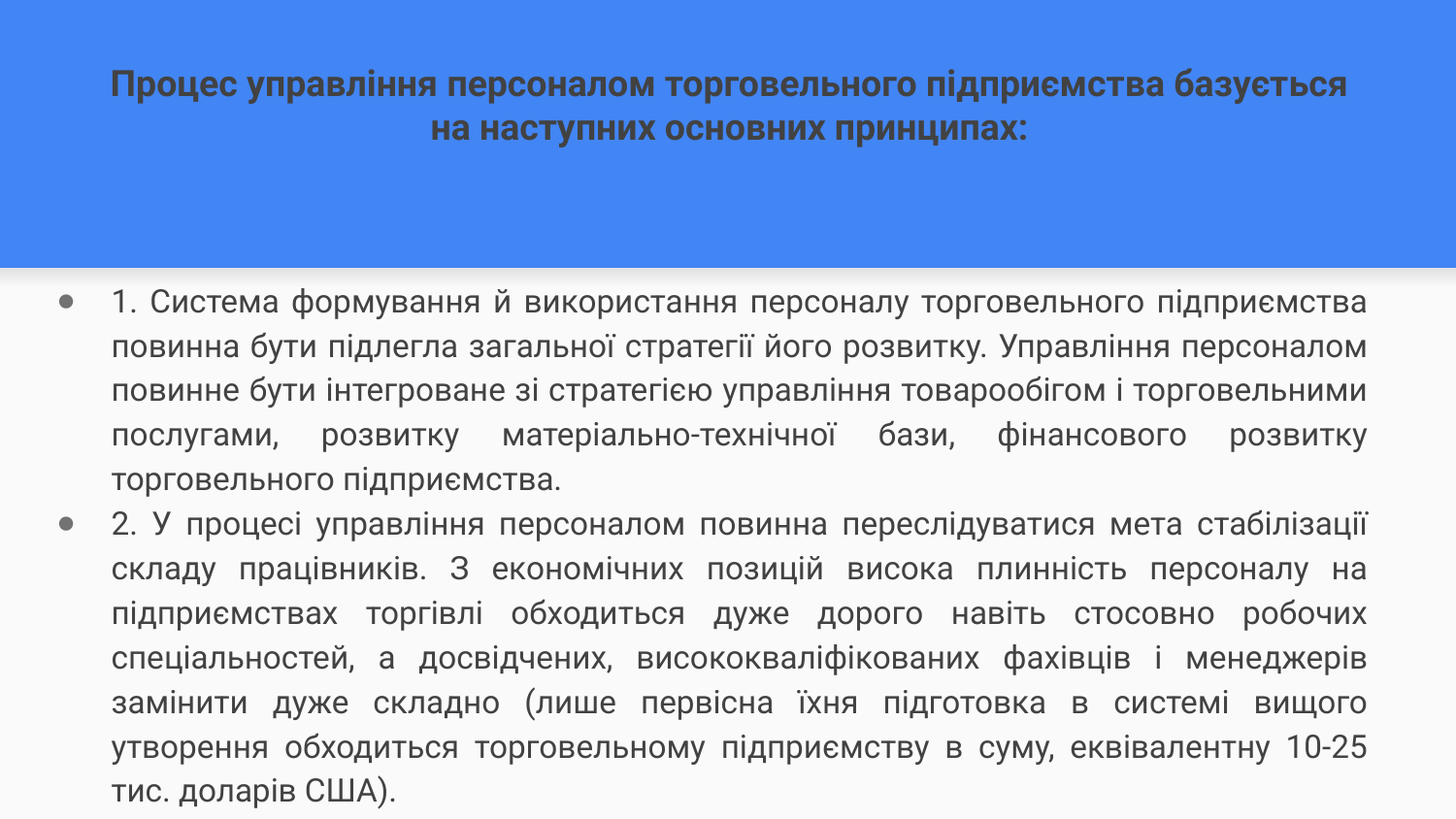

# Процес управління персоналом торговельного підприємства базується на наступних основних принципах:
1. Система формування й використання персоналу торговельного підприємства повинна бути підлегла загальної стратегії його розвитку. Управління персоналом повинне бути інтегроване зі стратегією управління товарообігом і торговельними послугами, розвитку матеріально-технічної бази, фінансового розвитку торговельного підприємства.
2. У процесі управління персоналом повинна переслідуватися мета стабілізації складу працівників. З економічних позицій висока плинність персоналу на підприємствах торгівлі обходиться дуже дорого навіть стосовно робочих спеціальностей, а досвідчених, висококваліфікованих фахівців і менеджерів замінити дуже складно (лише первісна їхня підготовка в системі вищого утворення обходиться торговельному підприємству в суму, еквівалентну 10-25 тис. доларів США).